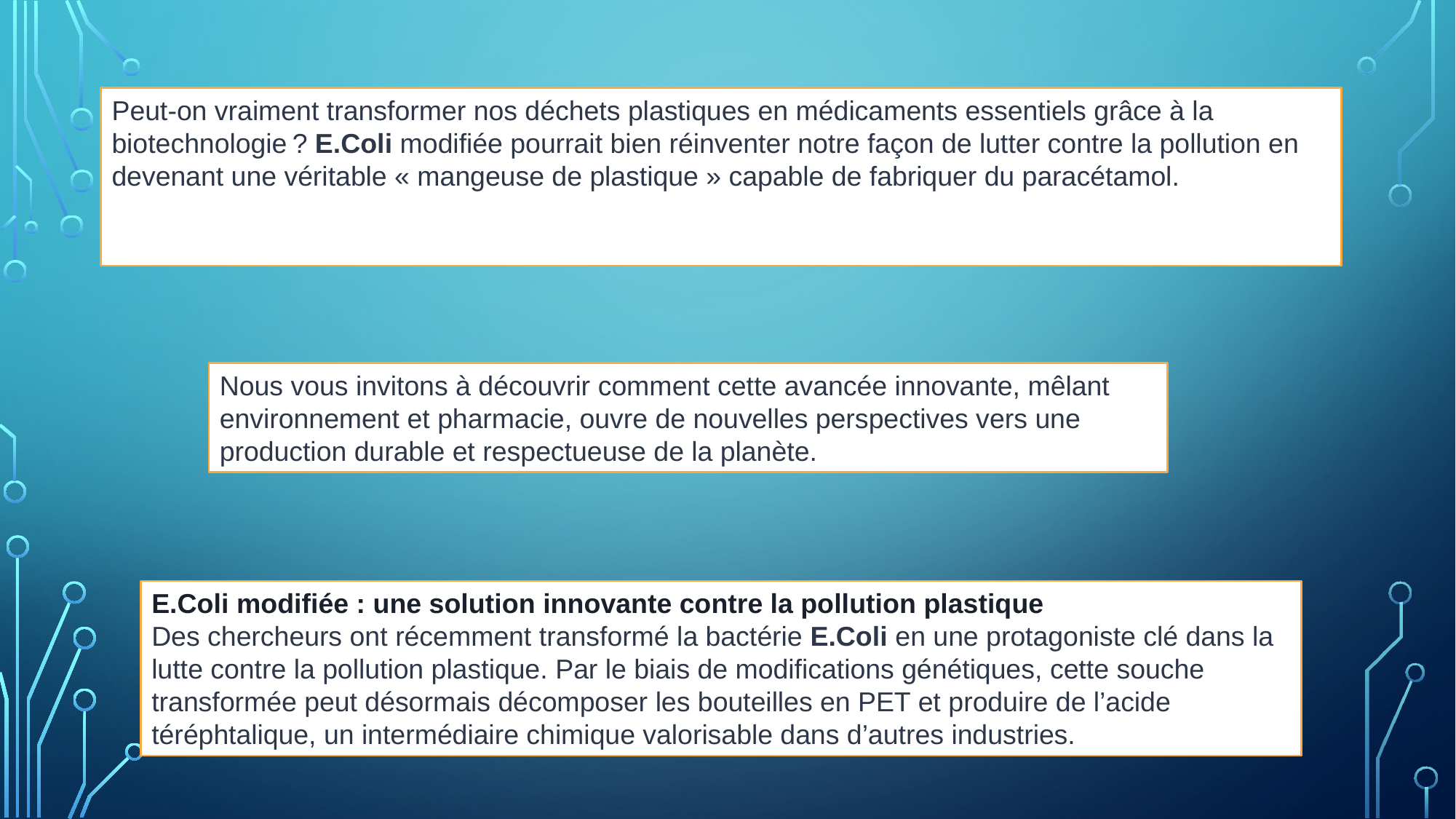

Peut-on vraiment transformer nos déchets plastiques en médicaments essentiels grâce à la biotechnologie ? E.Coli modifiée pourrait bien réinventer notre façon de lutter contre la pollution en devenant une véritable « mangeuse de plastique » capable de fabriquer du paracétamol.

Nous vous invitons à découvrir comment cette avancée innovante, mêlant environnement et pharmacie, ouvre de nouvelles perspectives vers une production durable et respectueuse de la planète.
E.Coli modifiée : une solution innovante contre la pollution plastique
Des chercheurs ont récemment transformé la bactérie E.Coli en une protagoniste clé dans la lutte contre la pollution plastique. Par le biais de modifications génétiques, cette souche transformée peut désormais décomposer les bouteilles en PET et produire de l’acide téréphtalique, un intermédiaire chimique valorisable dans d’autres industries.